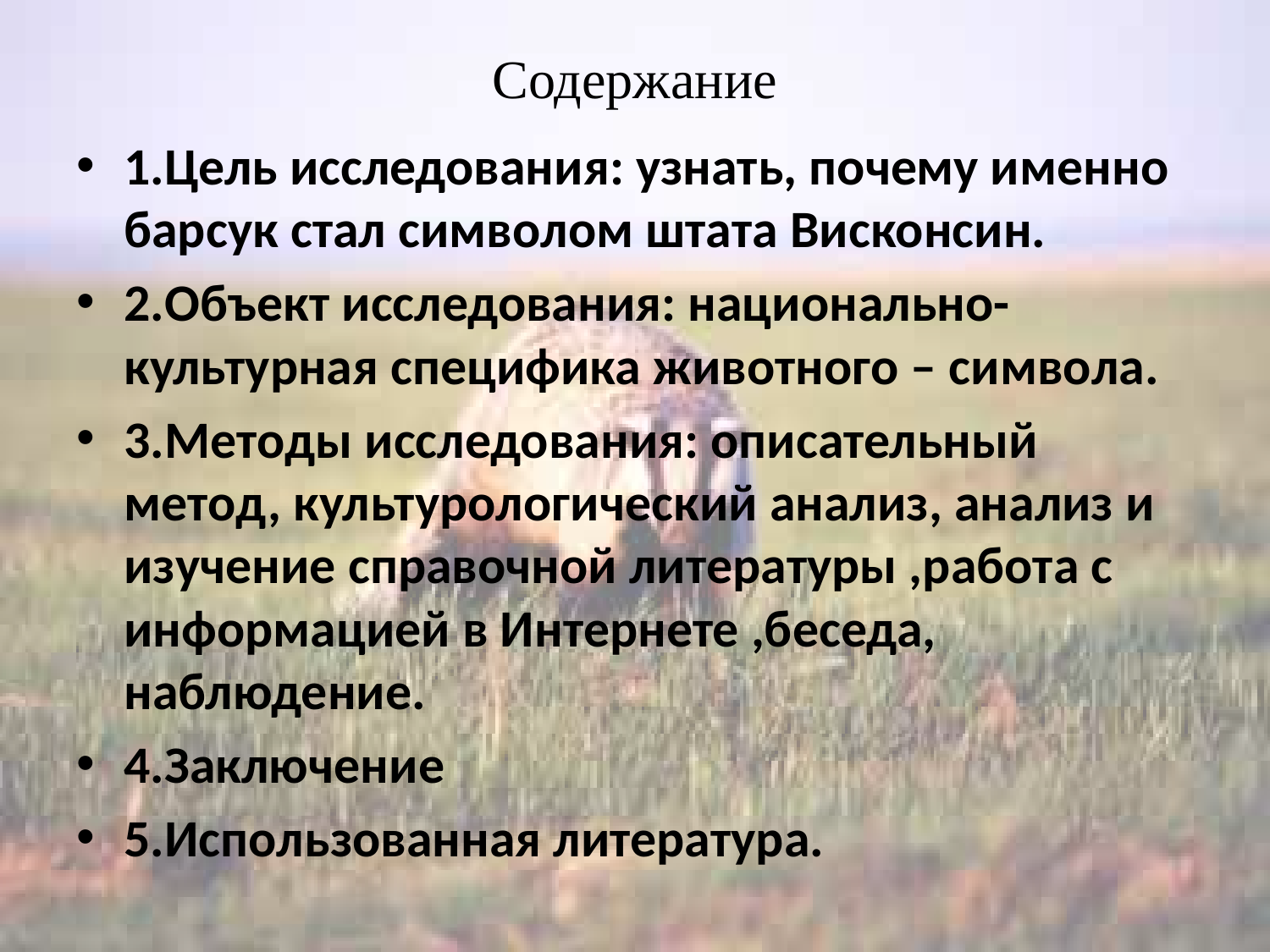

# Содержание
1.Цель исследования: узнать, почему именно барсук стал символом штата Висконсин.
2.Объект исследования: национально-культурная специфика животного – символа.
3.Методы исследования: описательный метод, культурологический анализ, анализ и изучение справочной литературы ,работа с информацией в Интернете ,беседа, наблюдение.
4.Заключение
5.Использованная литература.